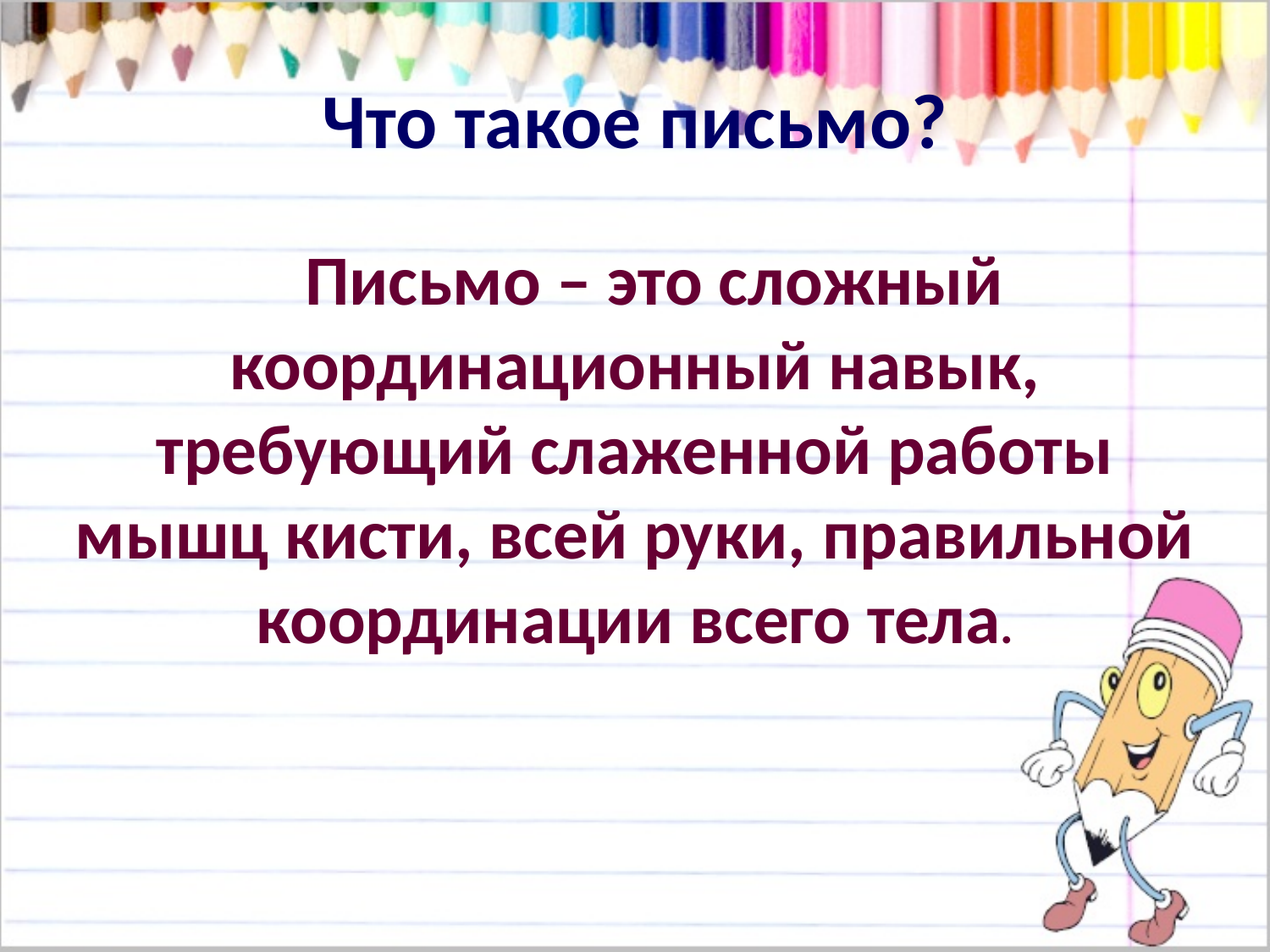

# Что такое письмо?
    Письмо – это сложный координационный навык, требующий слаженной работы мышц кисти, всей руки, правильной координации всего тела.